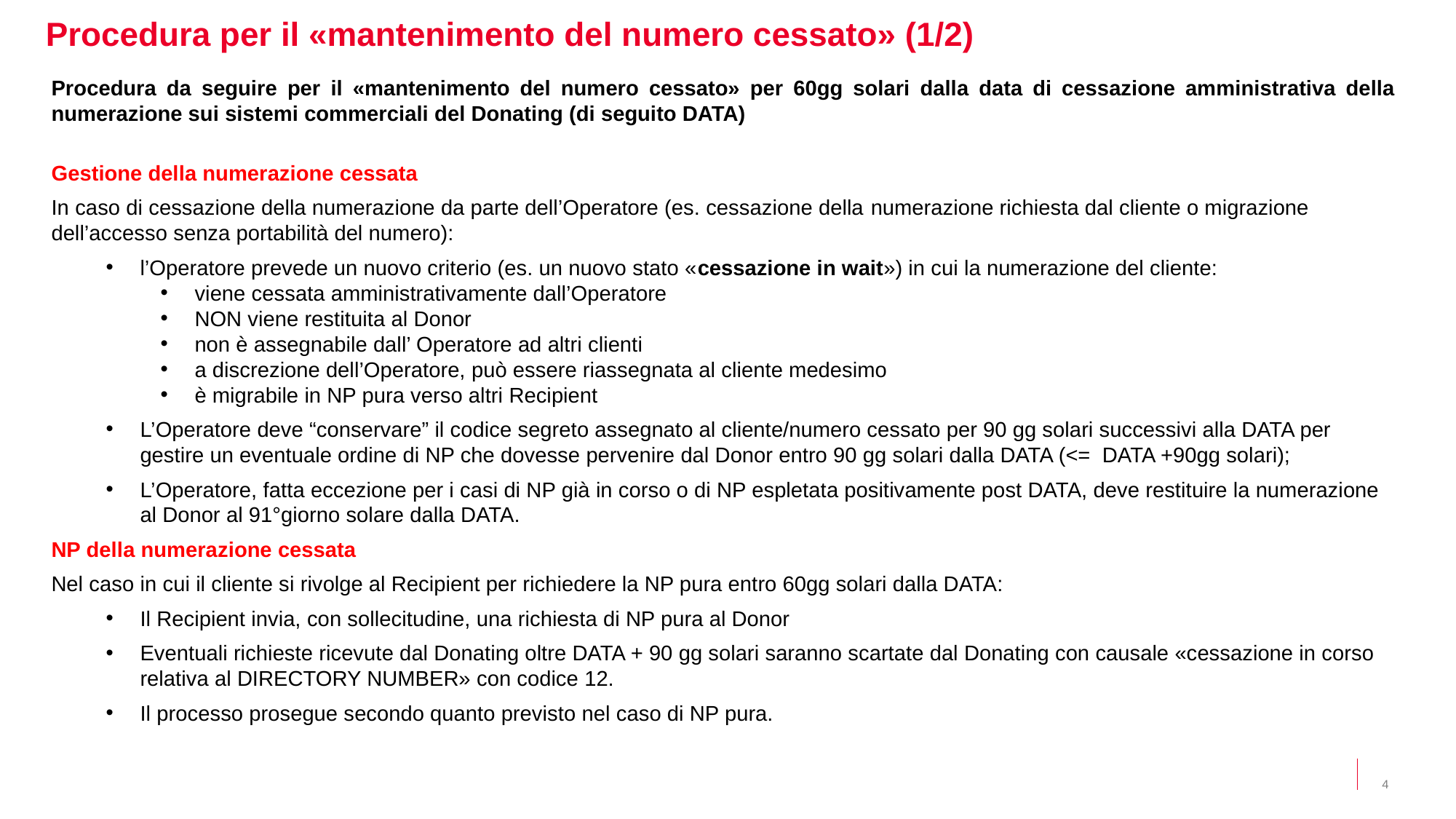

Procedura per il «mantenimento del numero cessato» (1/2)

Procedura da seguire per il «mantenimento del numero cessato» per 60gg solari dalla data di cessazione amministrativa della numerazione sui sistemi commerciali del Donating (di seguito DATA)

Gestione della numerazione cessata
In caso di cessazione della numerazione da parte dell’Operatore (es. cessazione della numerazione richiesta dal cliente o migrazione dell’accesso senza portabilità del numero):
l’Operatore prevede un nuovo criterio (es. un nuovo stato «cessazione in wait») in cui la numerazione del cliente:
viene cessata amministrativamente dall’Operatore
NON viene restituita al Donor
non è assegnabile dall’ Operatore ad altri clienti
a discrezione dell’Operatore, può essere riassegnata al cliente medesimo
è migrabile in NP pura verso altri Recipient
L’Operatore deve “conservare” il codice segreto assegnato al cliente/numero cessato per 90 gg solari successivi alla DATA per gestire un eventuale ordine di NP che dovesse pervenire dal Donor entro 90 gg solari dalla DATA (<=  DATA +90gg solari);
L’Operatore, fatta eccezione per i casi di NP già in corso o di NP espletata positivamente post DATA, deve restituire la numerazione al Donor al 91°giorno solare dalla DATA.
NP della numerazione cessata
Nel caso in cui il cliente si rivolge al Recipient per richiedere la NP pura entro 60gg solari dalla DATA:
Il Recipient invia, con sollecitudine, una richiesta di NP pura al Donor
Eventuali richieste ricevute dal Donating oltre DATA + 90 gg solari saranno scartate dal Donating con causale «cessazione in corso relativa al DIRECTORY NUMBER» con codice 12.
Il processo prosegue secondo quanto previsto nel caso di NP pura.